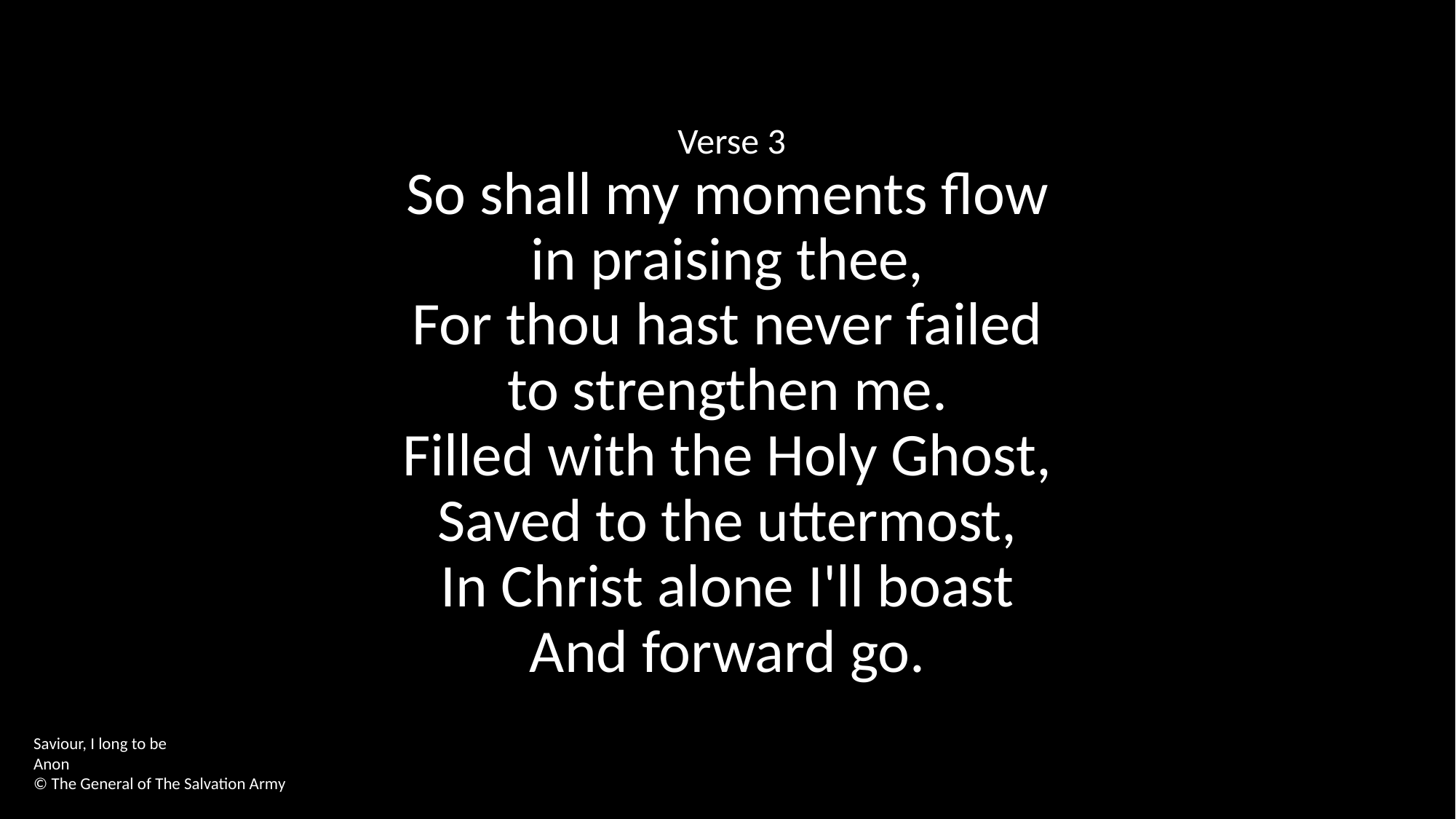

Verse 3
So shall my moments flow
in praising thee,
For thou hast never failed
to strengthen me.
Filled with the Holy Ghost,
Saved to the uttermost,
In Christ alone I'll boast
And forward go.
Saviour, I long to be
Anon
© The General of The Salvation Army